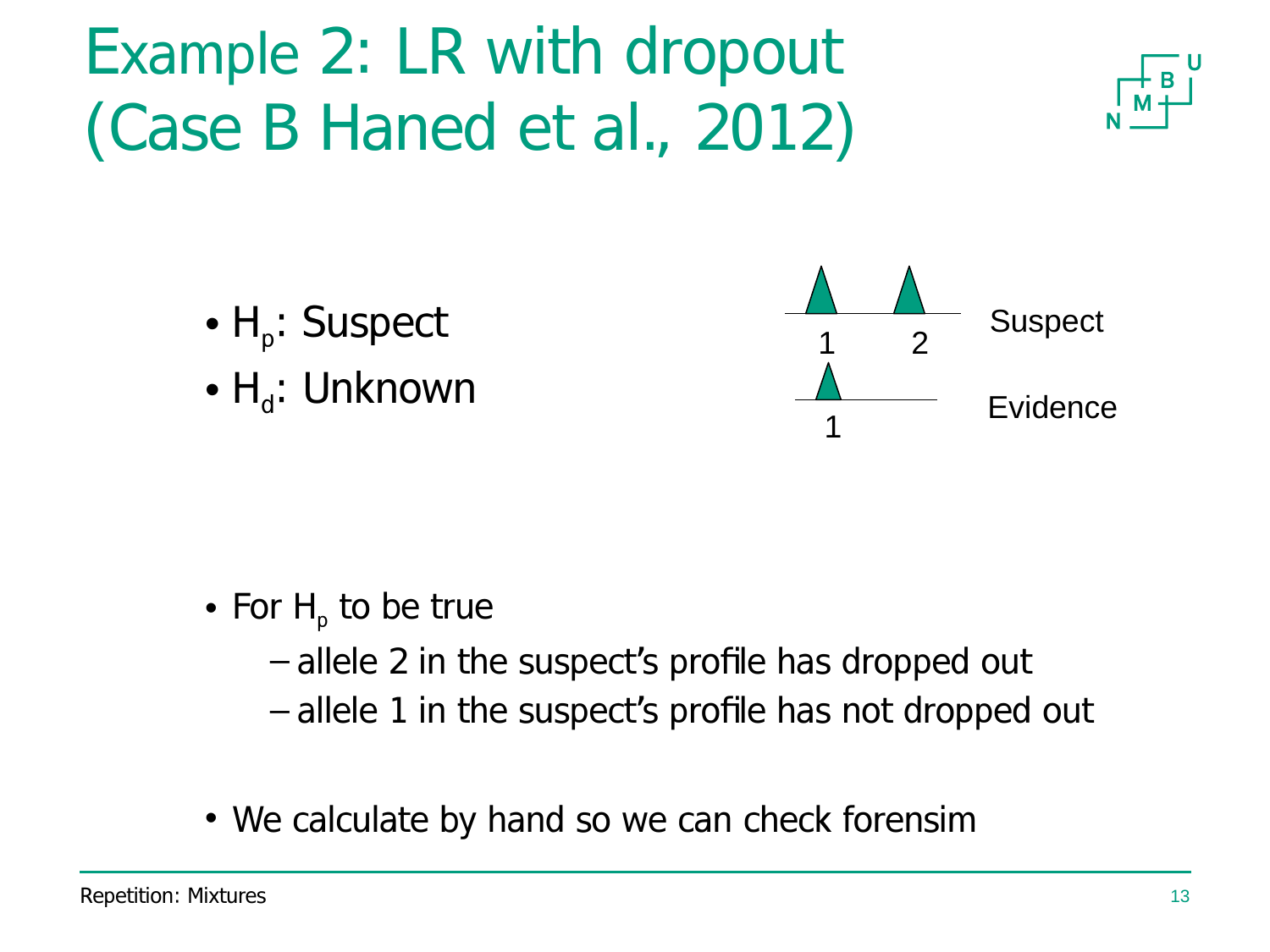

# Example 2: LR with dropout (Case B Haned et al., 2012)

Hp: Suspect
Hd: Unknown

For Hp to be true
allele 2 in the suspect’s profile has dropped out
allele 1 in the suspect’s profile has not dropped out

We calculate by hand so we can check forensim

1
2

1
Suspect
Evidence
Repetition: Mixtures
13